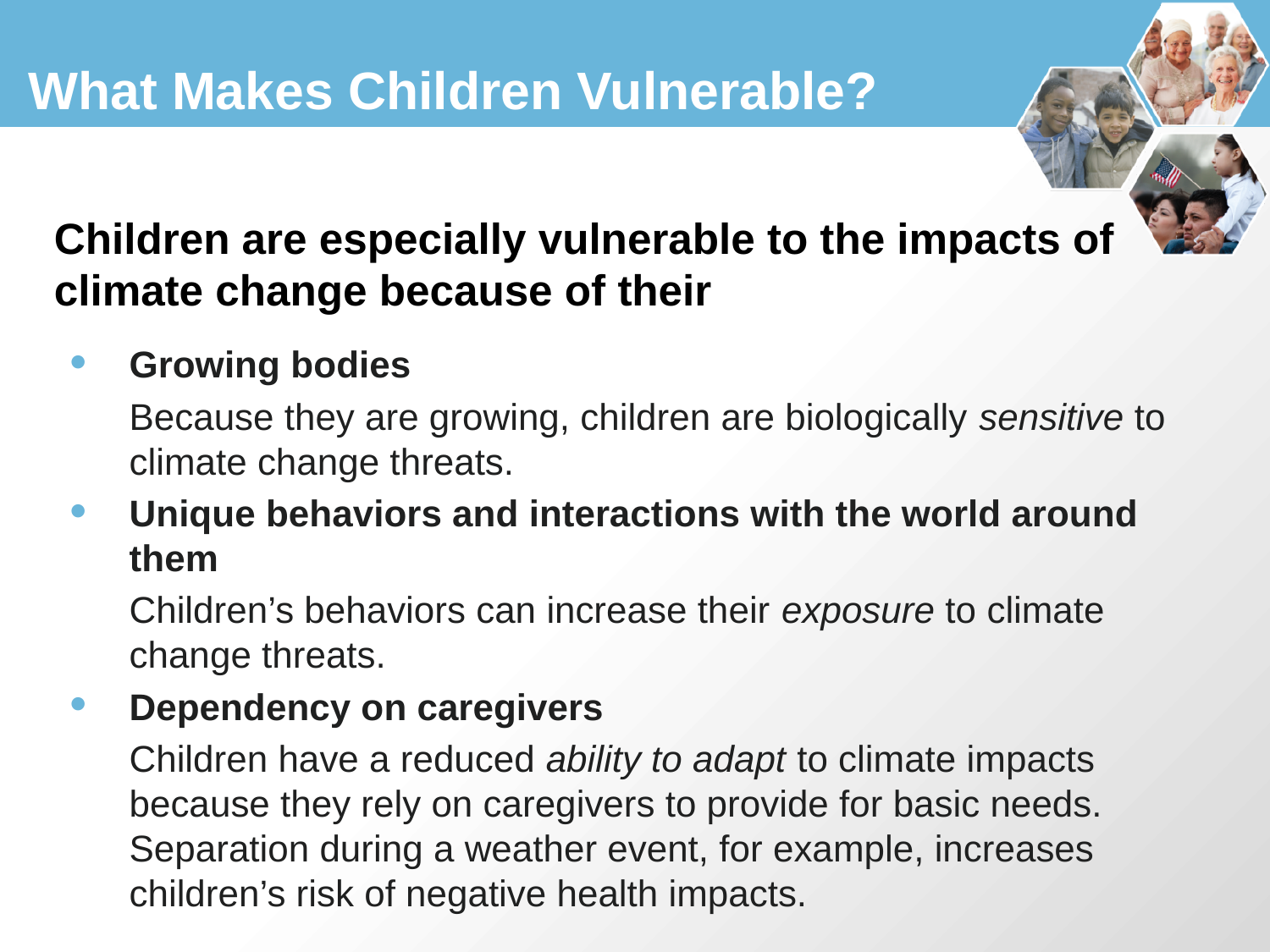

# What Makes Children Vulnerable?
Children are especially vulnerable to the impacts of climate change because of their
Growing bodies
Because they are growing, children are biologically sensitive to climate change threats.
Unique behaviors and interactions with the world around them
Children’s behaviors can increase their exposure to climate change threats.
Dependency on caregivers
Children have a reduced ability to adapt to climate impacts because they rely on caregivers to provide for basic needs. Separation during a weather event, for example, increases children’s risk of negative health impacts.